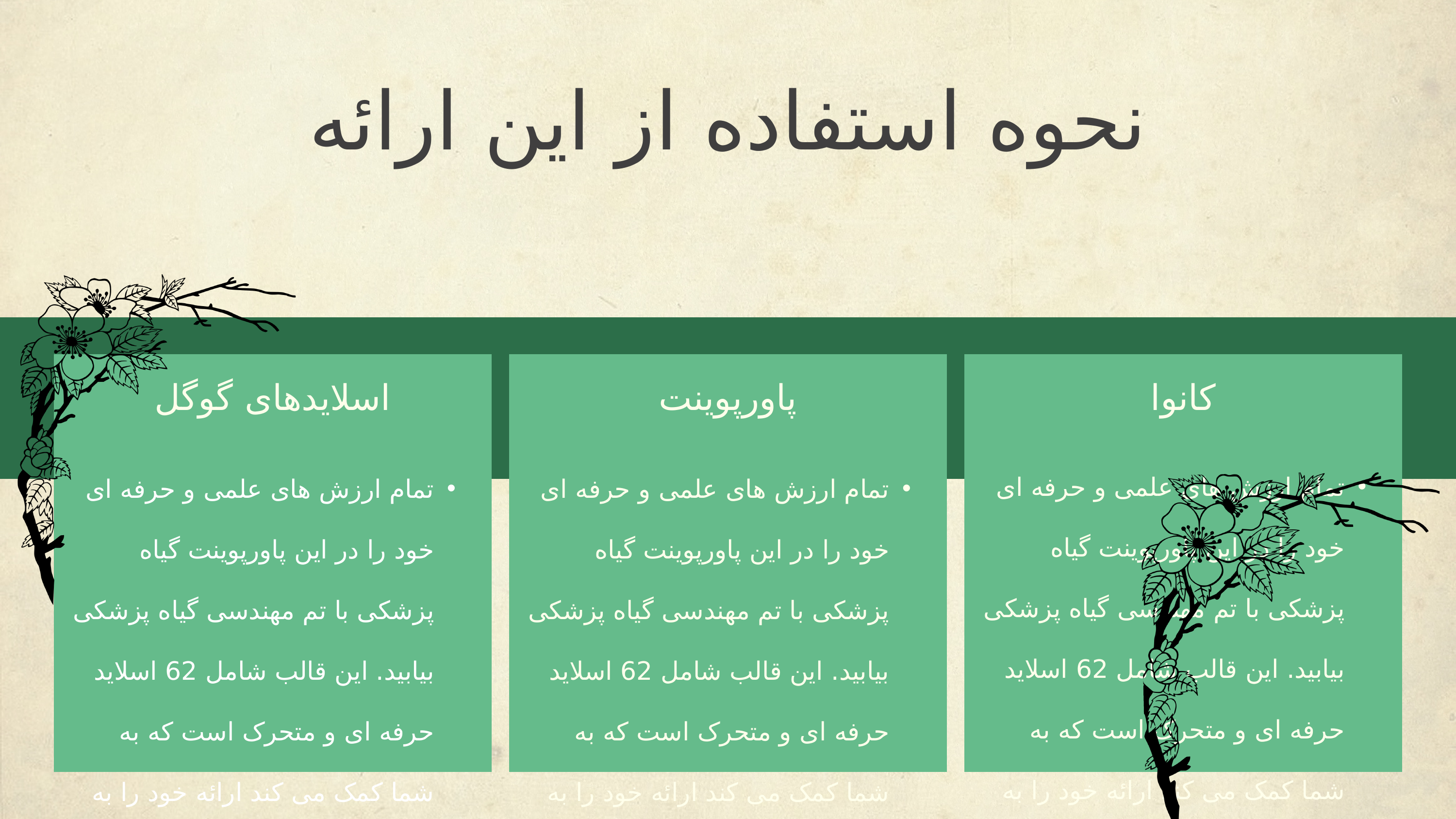

نحوه استفاده از این ارائه

اسلایدهای گوگل
پاورپوینت
کانوا
تمام ارزش های علمی و حرفه ای خود را در این پاورپوینت گیاه پزشکی با تم مهندسی گیاه پزشکی بیابید. این قالب شامل 62 اسلاید حرفه ای و متحرک است که به شما کمک می کند ارائه خود را به یک سطح بالاتر برسانید.
تمام ارزش های علمی و حرفه ای خود را در این پاورپوینت گیاه پزشکی با تم مهندسی گیاه پزشکی بیابید. این قالب شامل 62 اسلاید حرفه ای و متحرک است که به شما کمک می کند ارائه خود را به یک سطح بالاتر برسانید.
تمام ارزش های علمی و حرفه ای خود را در این پاورپوینت گیاه پزشکی با تم مهندسی گیاه پزشکی بیابید. این قالب شامل 62 اسلاید حرفه ای و متحرک است که به شما کمک می کند ارائه خود را به یک سطح بالاتر برسانید.